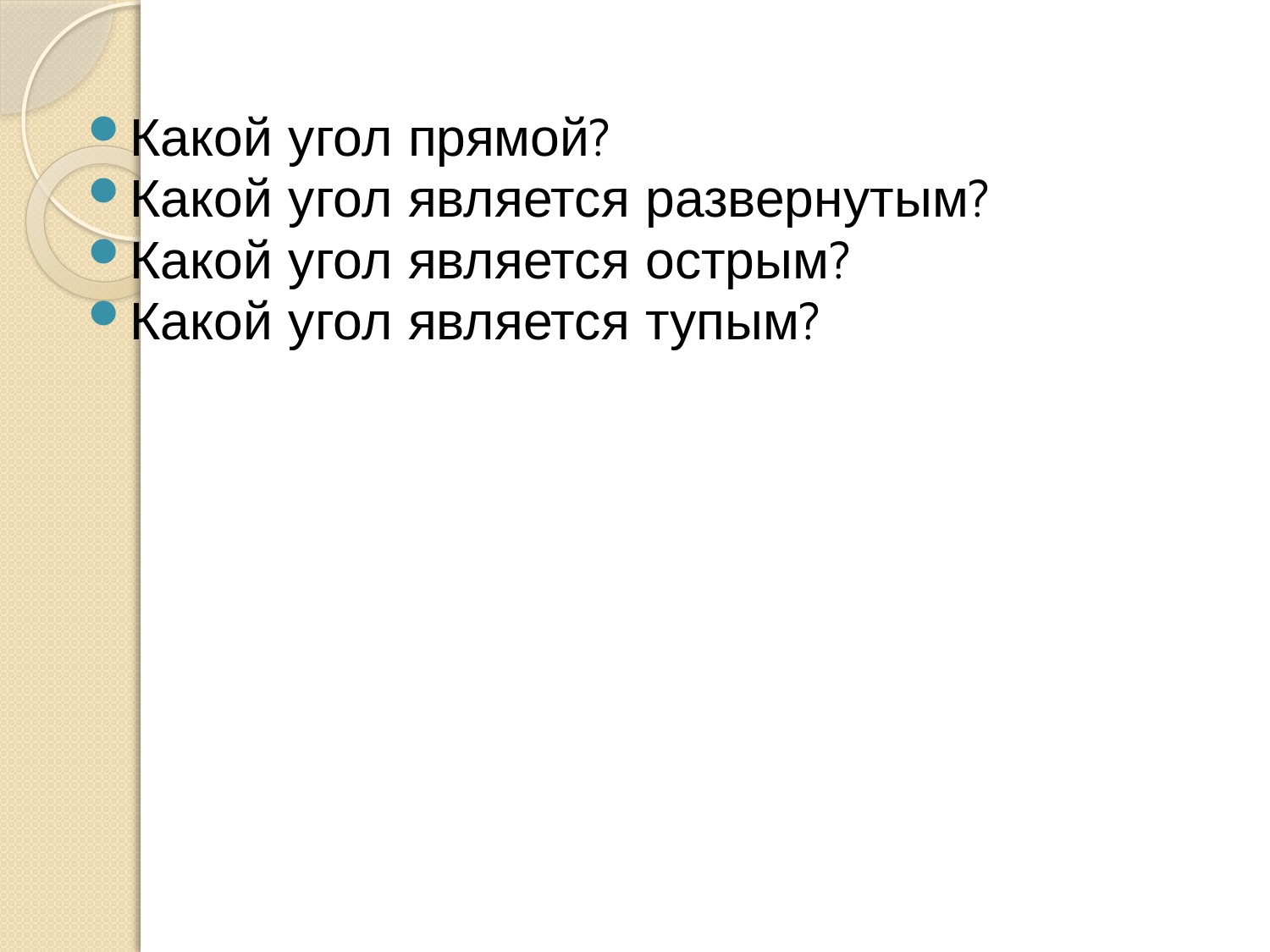

#
Какой угол прямой?
Какой угол является развернутым?
Какой угол является острым?
Какой угол является тупым?